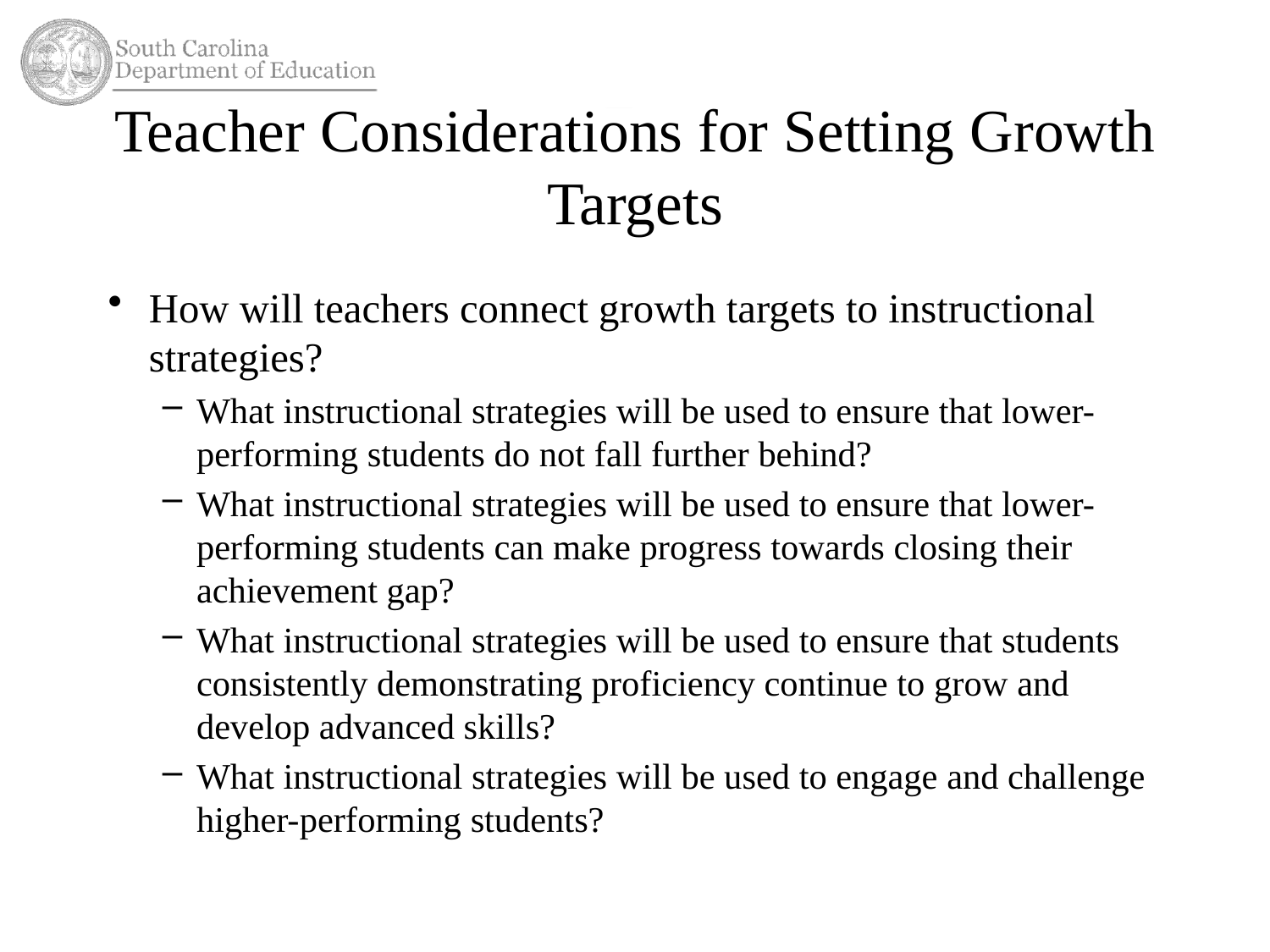

# Teacher Considerations for Setting Growth Targets
How will teachers connect growth targets to instructional strategies?
What instructional strategies will be used to ensure that lower-performing students do not fall further behind?
What instructional strategies will be used to ensure that lower-performing students can make progress towards closing their achievement gap?
What instructional strategies will be used to ensure that students consistently demonstrating proficiency continue to grow and develop advanced skills?
What instructional strategies will be used to engage and challenge higher-performing students?